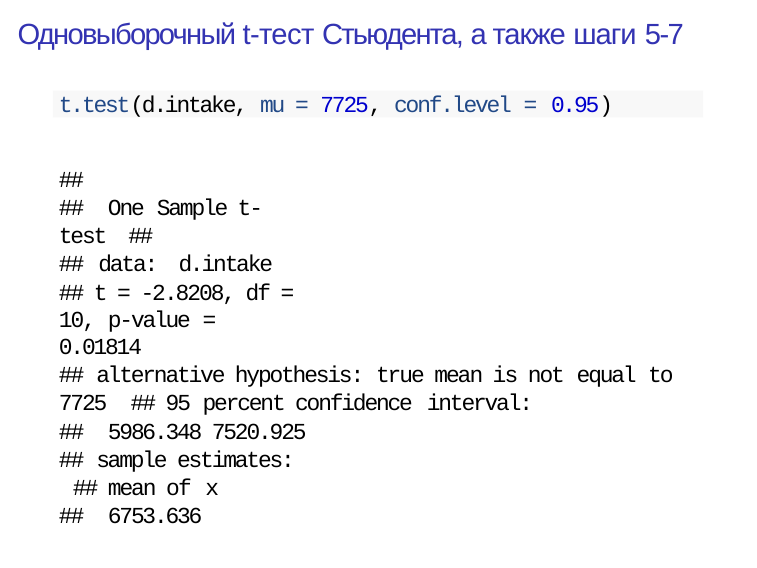

# Одновыборочный t-тест Стьюдента, а также шаги 5-7
t.test(d.intake, mu = 7725, conf.level = 0.95)
##
##	One Sample t-test  ##
## data:	d.intake
## t = -2.8208, df = 10, p-value = 0.01814
## alternative hypothesis: true mean is not equal to 7725  ## 95 percent confidence interval:
##	5986.348 7520.925
## sample estimates:  ## mean of x
##	6753.636